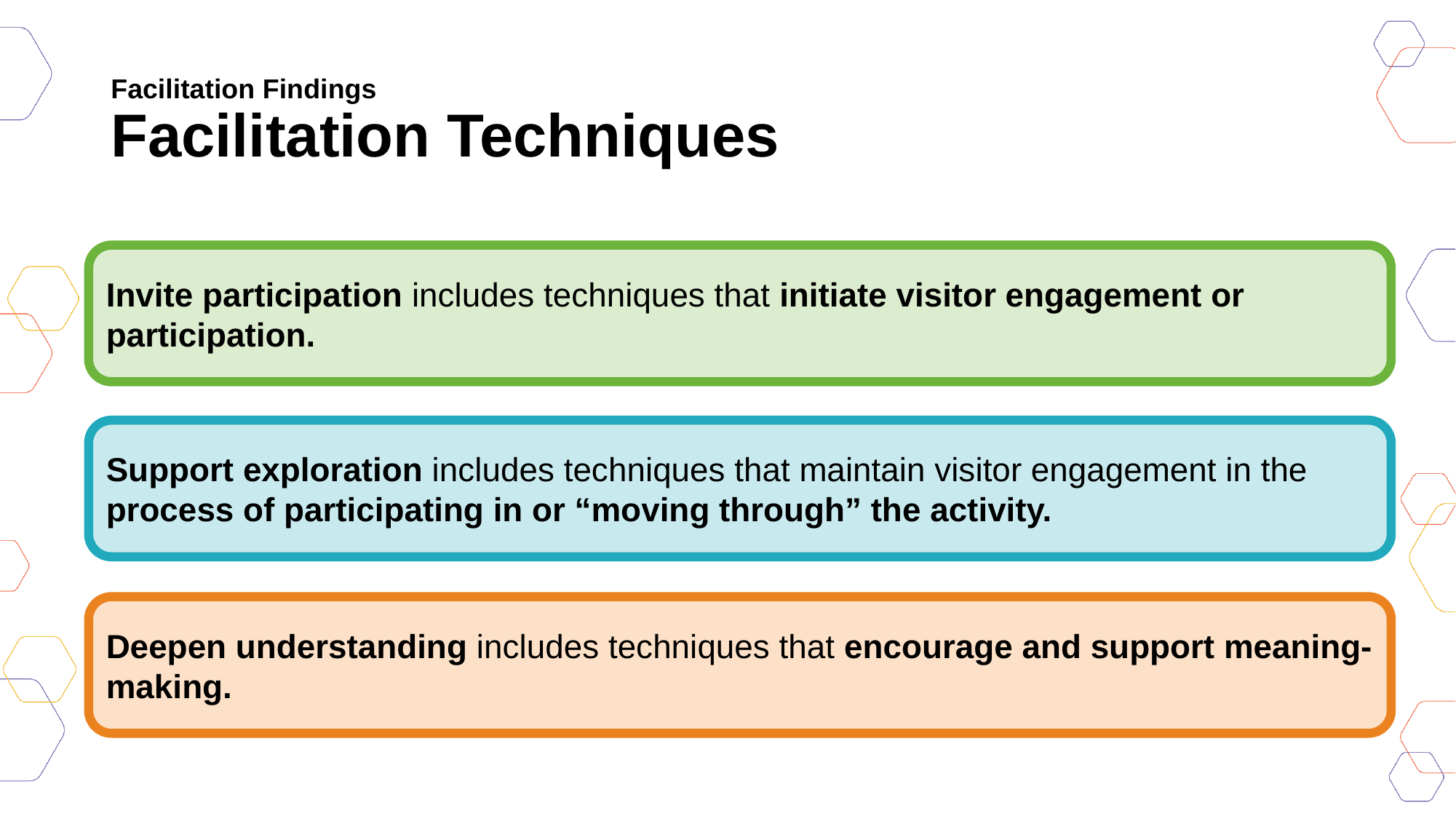

# Facilitation Findings Facilitation Techniques
Invite participation includes techniques that initiate visitor engagement or participation.
Support exploration includes techniques that maintain visitor engagement in the process of participating in or “moving through” the activity.
Deepen understanding includes techniques that encourage and support meaning-making.